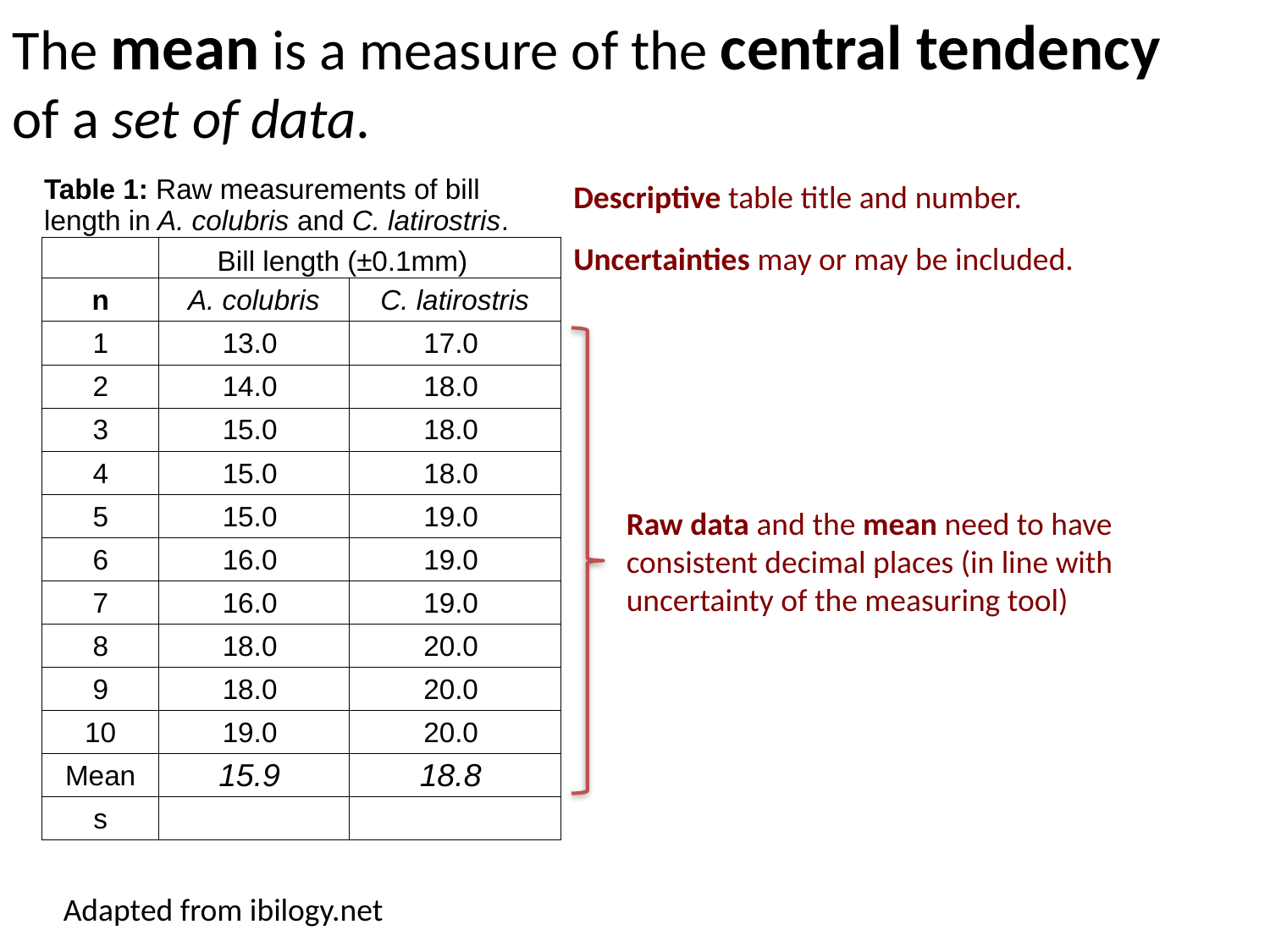

The mean is a measure of the central tendency
of a set of data.
|  | Table 1: Raw measurements of bill length in A. colubris and C. latirostris. |  |  |
| --- | --- | --- | --- |
|  |  | Bill length (±0.1mm) |  |
|  | n | A. colubris | C. latirostris |
|  | 1 | 13.0 | 17.0 |
|  | 2 | 14.0 | 18.0 |
|  | 3 | 15.0 | 18.0 |
|  | 4 | 15.0 | 18.0 |
|  | 5 | 15.0 | 19.0 |
|  | 6 | 16.0 | 19.0 |
|  | 7 | 16.0 | 19.0 |
|  | 8 | 18.0 | 20.0 |
|  | 9 | 18.0 | 20.0 |
|  | 10 | 19.0 | 20.0 |
|  | Mean | 15.9 | 18.8 |
|  | s |  |  |
|  |  |  |  |
Descriptive table title and number.
Uncertainties may or may be included.

Raw data and the mean need to have consistent decimal places (in line with uncertainty of the measuring tool)
Adapted from ibilogy.net